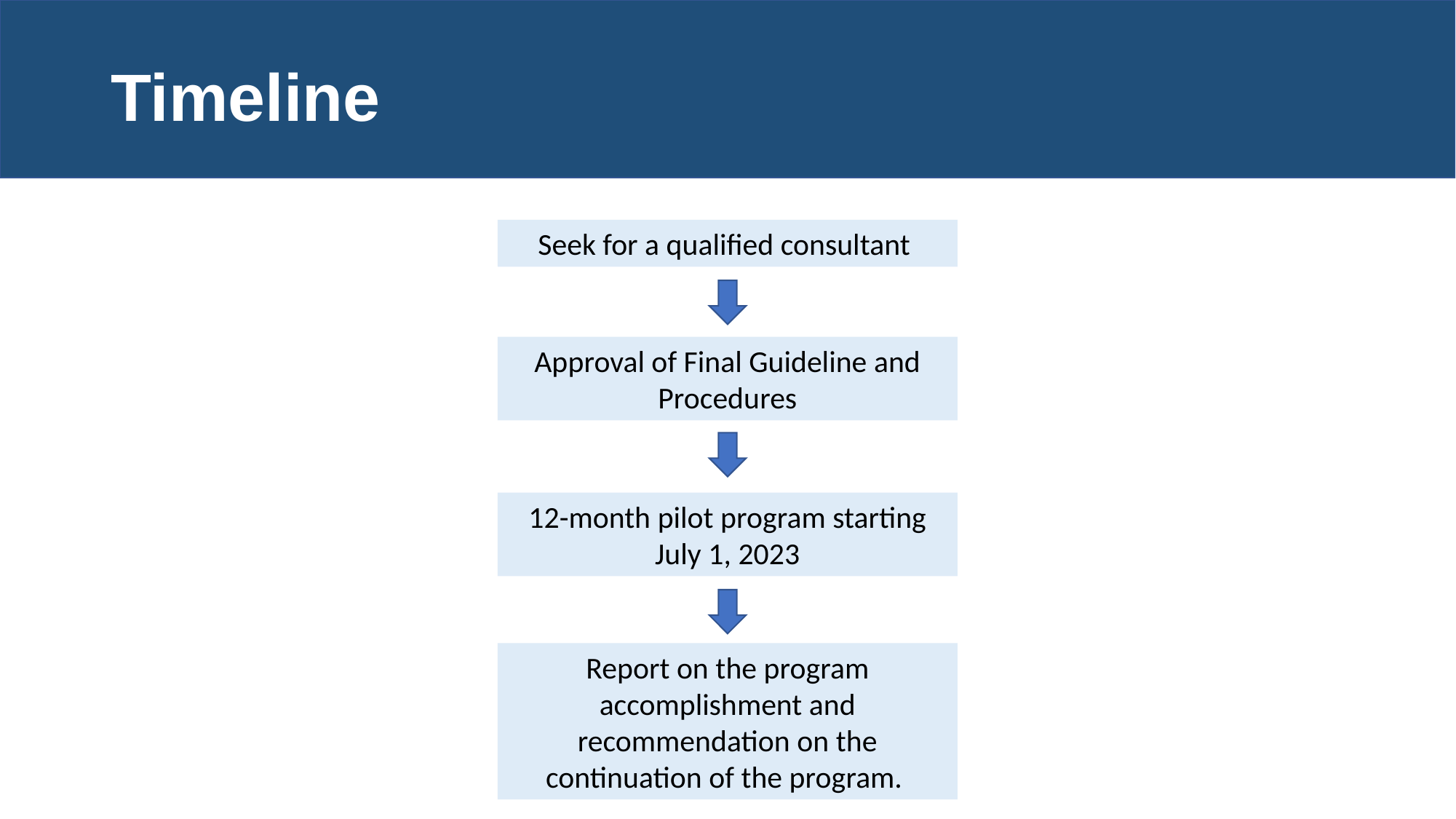

# Timeline
Seek for a qualified consultant

Approval of Final Guideline and Procedures

12-month pilot program starting July 1, 2023

Report on the program accomplishment and recommendation on the continuation of the program.